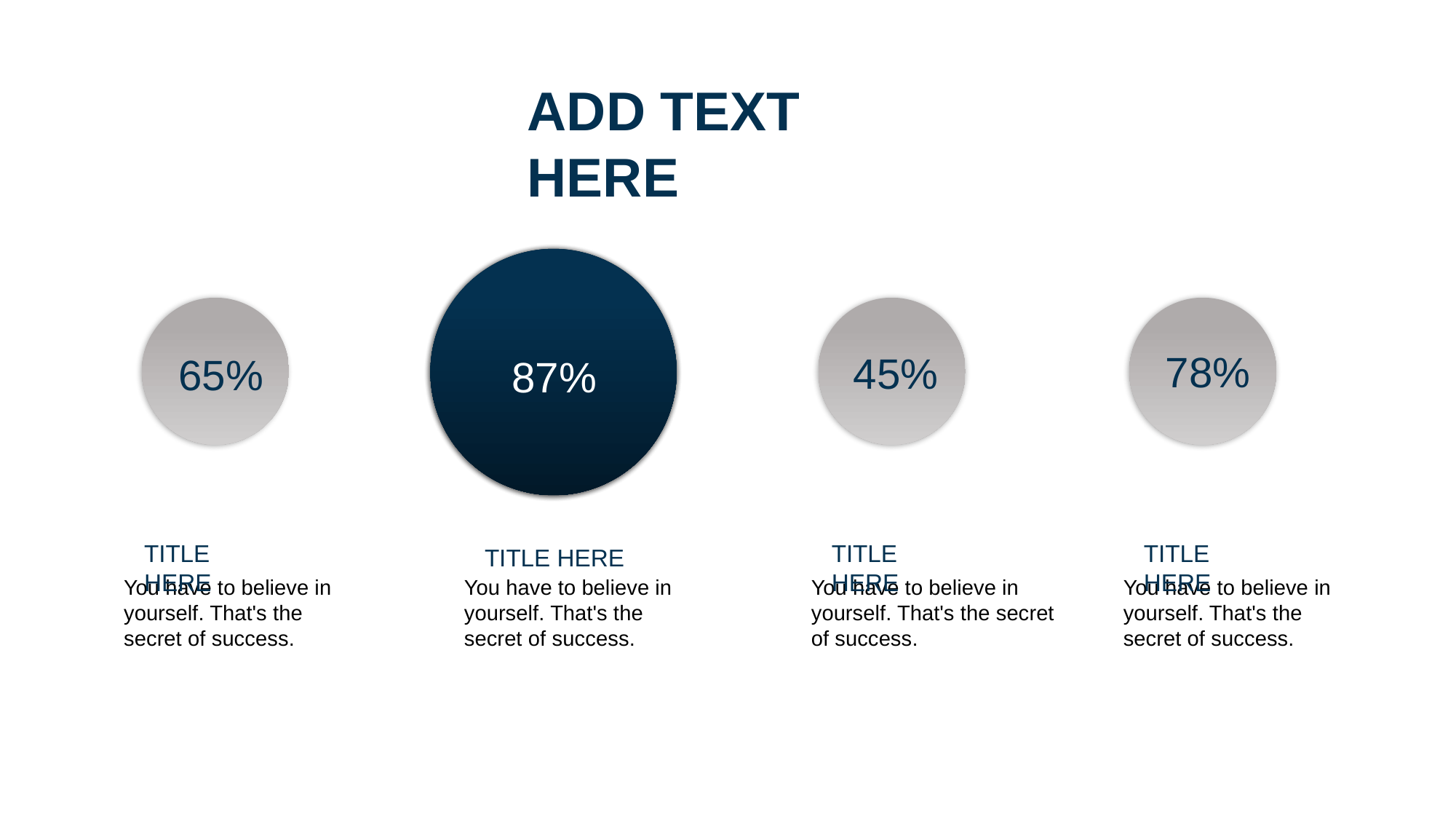

ADD TEXT HERE

78%
45%
65%
87%
TITLE HERE
TITLE HERE
TITLE HERE
TITLE HERE
You have to believe in yourself. That's the secret of success.
You have to believe in yourself. That's the secret of success.
You have to believe in yourself. That's the secret of success.
You have to believe in yourself. That's the secret of success.